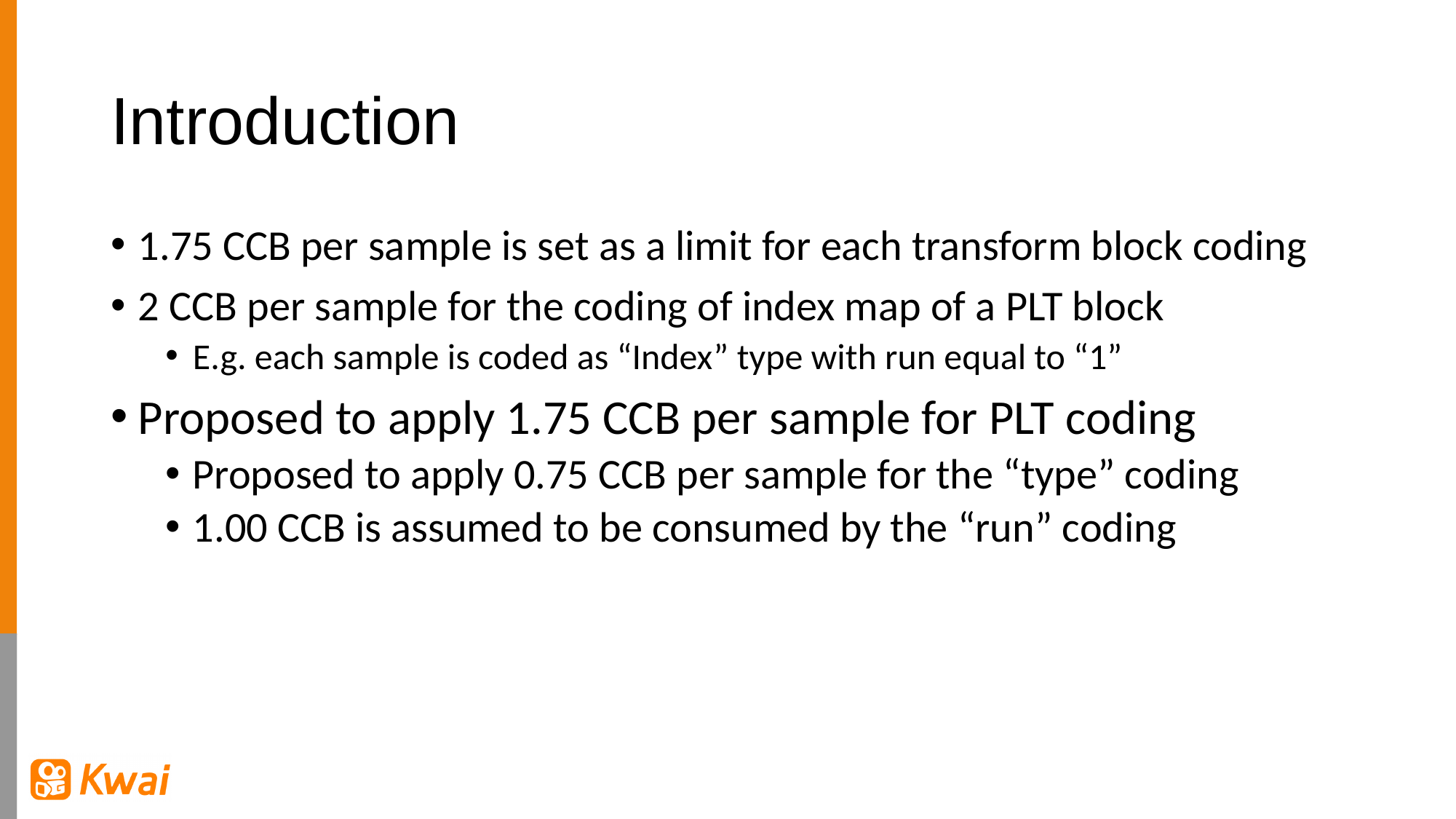

# Introduction
1.75 CCB per sample is set as a limit for each transform block coding
2 CCB per sample for the coding of index map of a PLT block
E.g. each sample is coded as “Index” type with run equal to “1”
Proposed to apply 1.75 CCB per sample for PLT coding
Proposed to apply 0.75 CCB per sample for the “type” coding
1.00 CCB is assumed to be consumed by the “run” coding